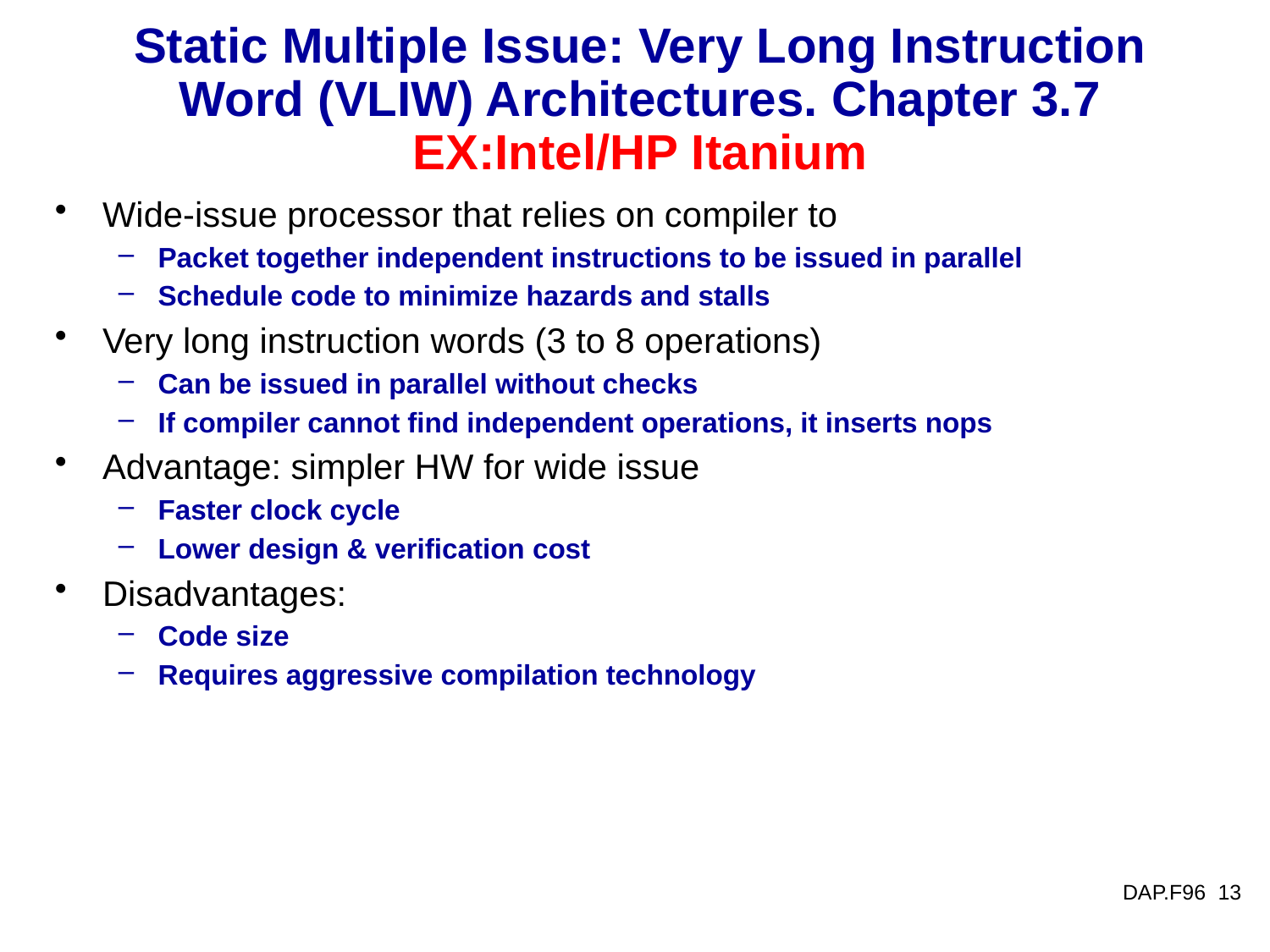

# Static Multiple Issue: Very Long Instruction Word (VLIW) Architectures. Chapter 3.7 EX:Intel/HP Itanium
Wide-issue processor that relies on compiler to
Packet together independent instructions to be issued in parallel
Schedule code to minimize hazards and stalls
Very long instruction words (3 to 8 operations)
Can be issued in parallel without checks
If compiler cannot find independent operations, it inserts nops
Advantage: simpler HW for wide issue
Faster clock cycle
Lower design & verification cost
Disadvantages:
Code size
Requires aggressive compilation technology